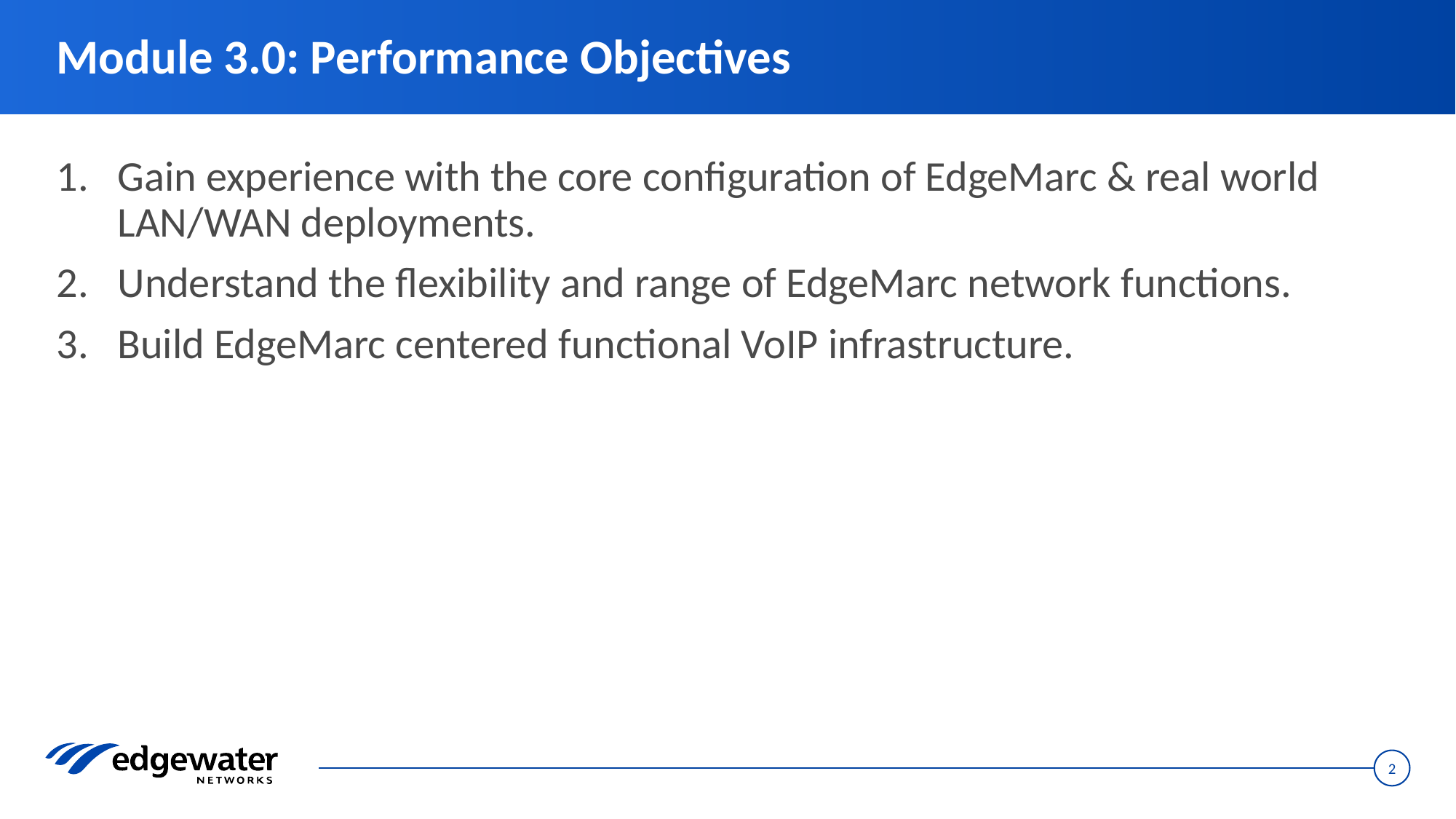

# Module 3.0: Performance Objectives
Gain experience with the core configuration of EdgeMarc & real world LAN/WAN deployments.
Understand the flexibility and range of EdgeMarc network functions.
Build EdgeMarc centered functional VoIP infrastructure.